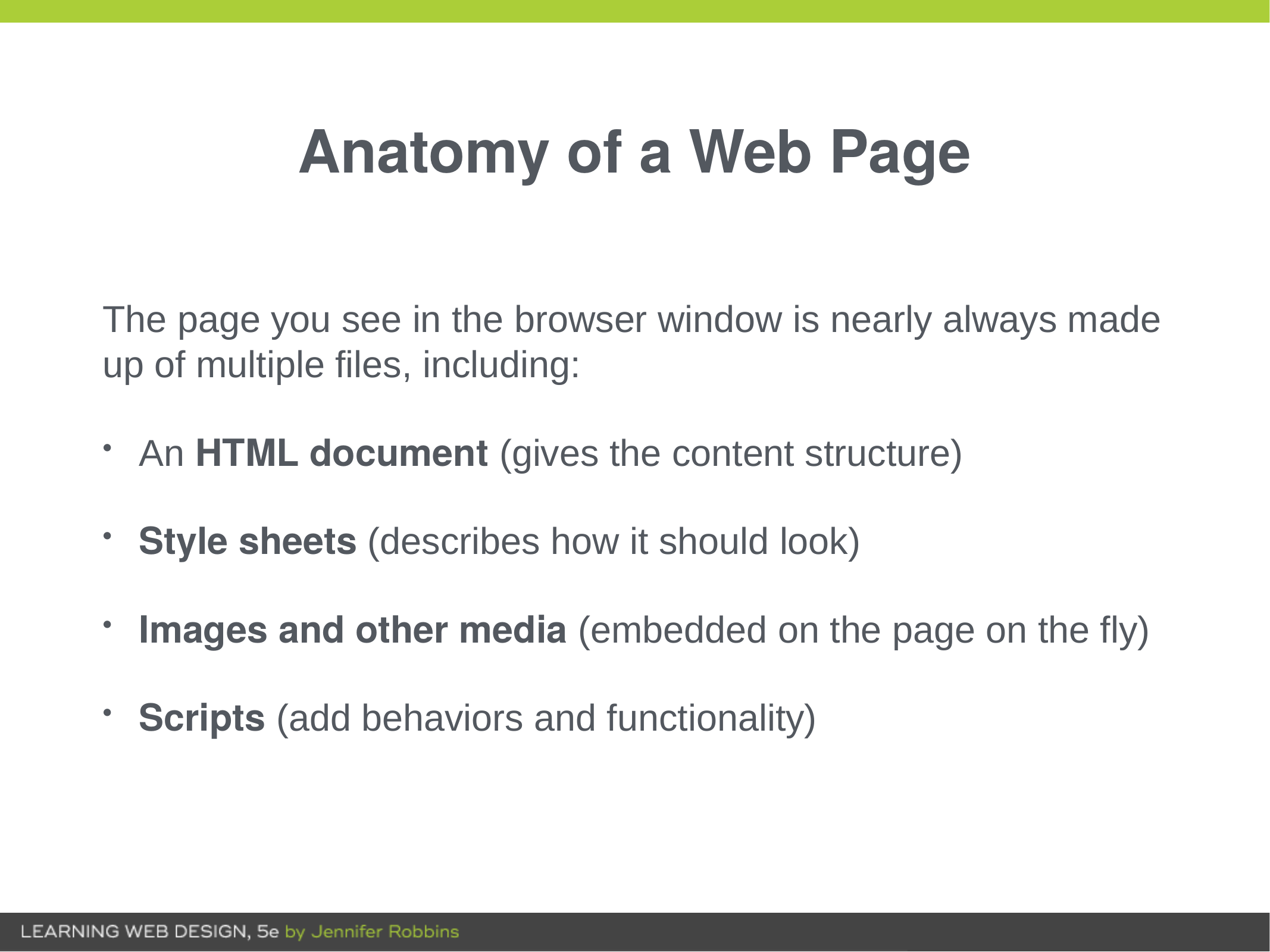

# Anatomy of a Web Page
The page you see in the browser window is nearly always made up of multiple files, including:
An HTML document (gives the content structure)
Style sheets (describes how it should look)
Images and other media (embedded on the page on the fly)
Scripts (add behaviors and functionality)